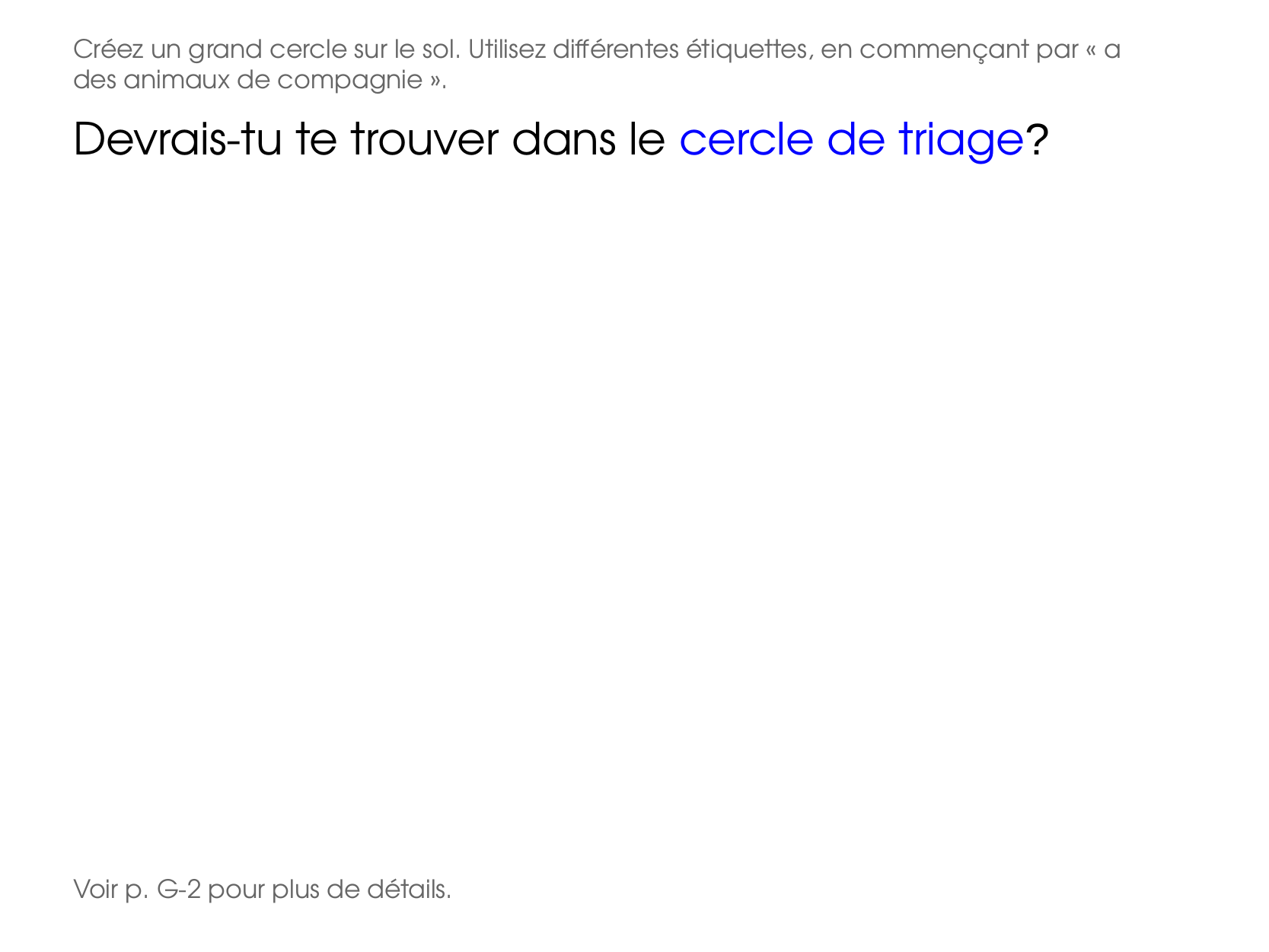

Créez un grand cercle sur le sol. Utilisez différentes étiquettes, en commençant par « a des animaux de compagnie ».
Devrais-tu te trouver dans le cercle de triage?
Voir p. G-2 pour plus de détails.